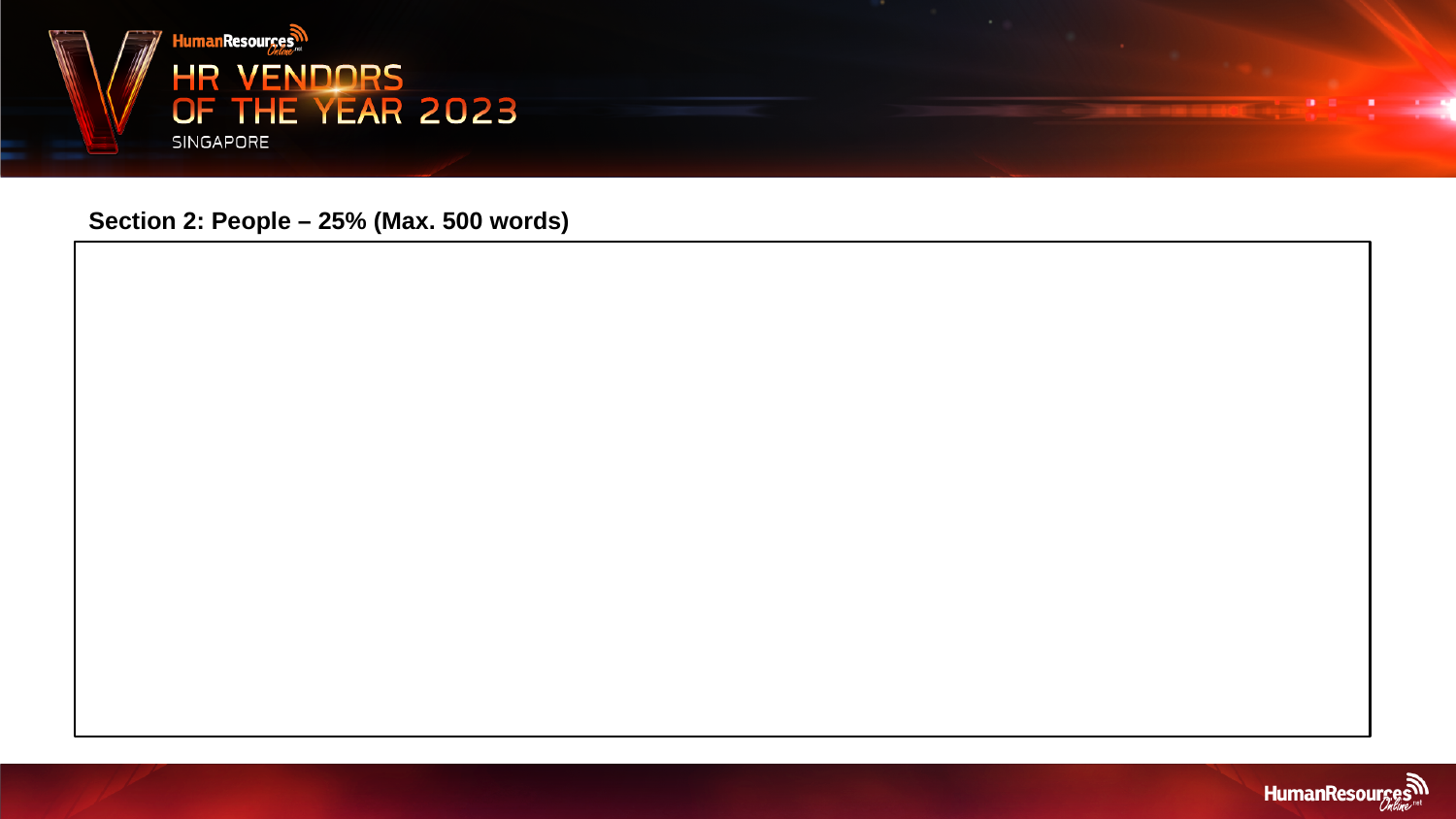

Section 2: People – 25% (Max. 500 words)